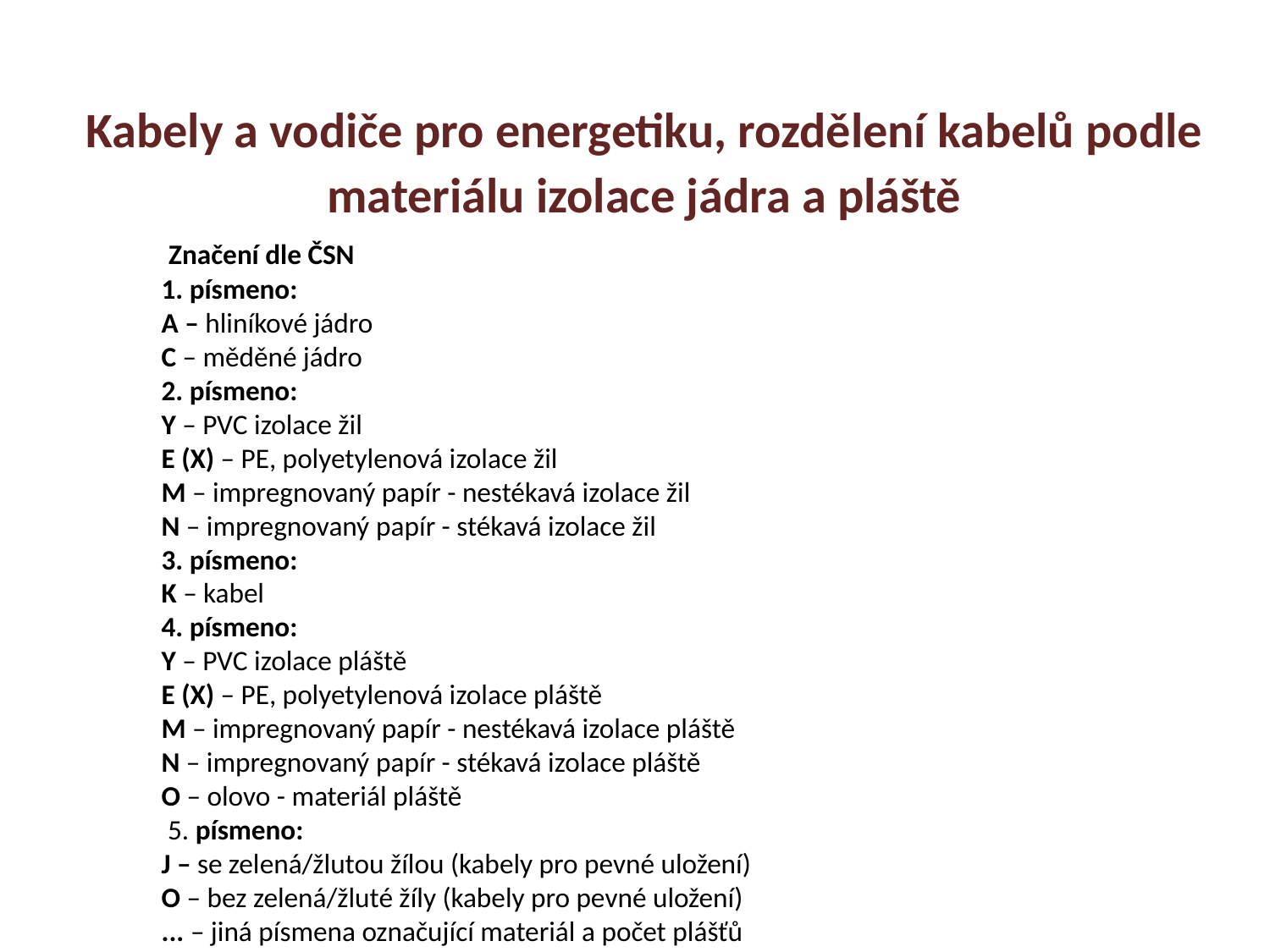

Kabely a vodiče pro energetiku, rozdělení kabelů podle materiálu izolace jádra a pláště
 Značení dle ČSN
1. písmeno:
A – hliníkové jádro
C – měděné jádro
2. písmeno:
Y – PVC izolace žil
E (X) – PE, polyetylenová izolace žil
M – impregnovaný papír - nestékavá izolace žil
N – impregnovaný papír - stékavá izolace žil
3. písmeno:
K – kabel
4. písmeno:
Y – PVC izolace pláště
E (X) – PE, polyetylenová izolace pláště
M – impregnovaný papír - nestékavá izolace pláště
N – impregnovaný papír - stékavá izolace pláště
O – olovo - materiál pláště
 5. písmeno:
J – se zelená/žlutou žílou (kabely pro pevné uložení)
O – bez zelená/žluté žíly (kabely pro pevné uložení)
... – jiná písmena označující materiál a počet plášťů